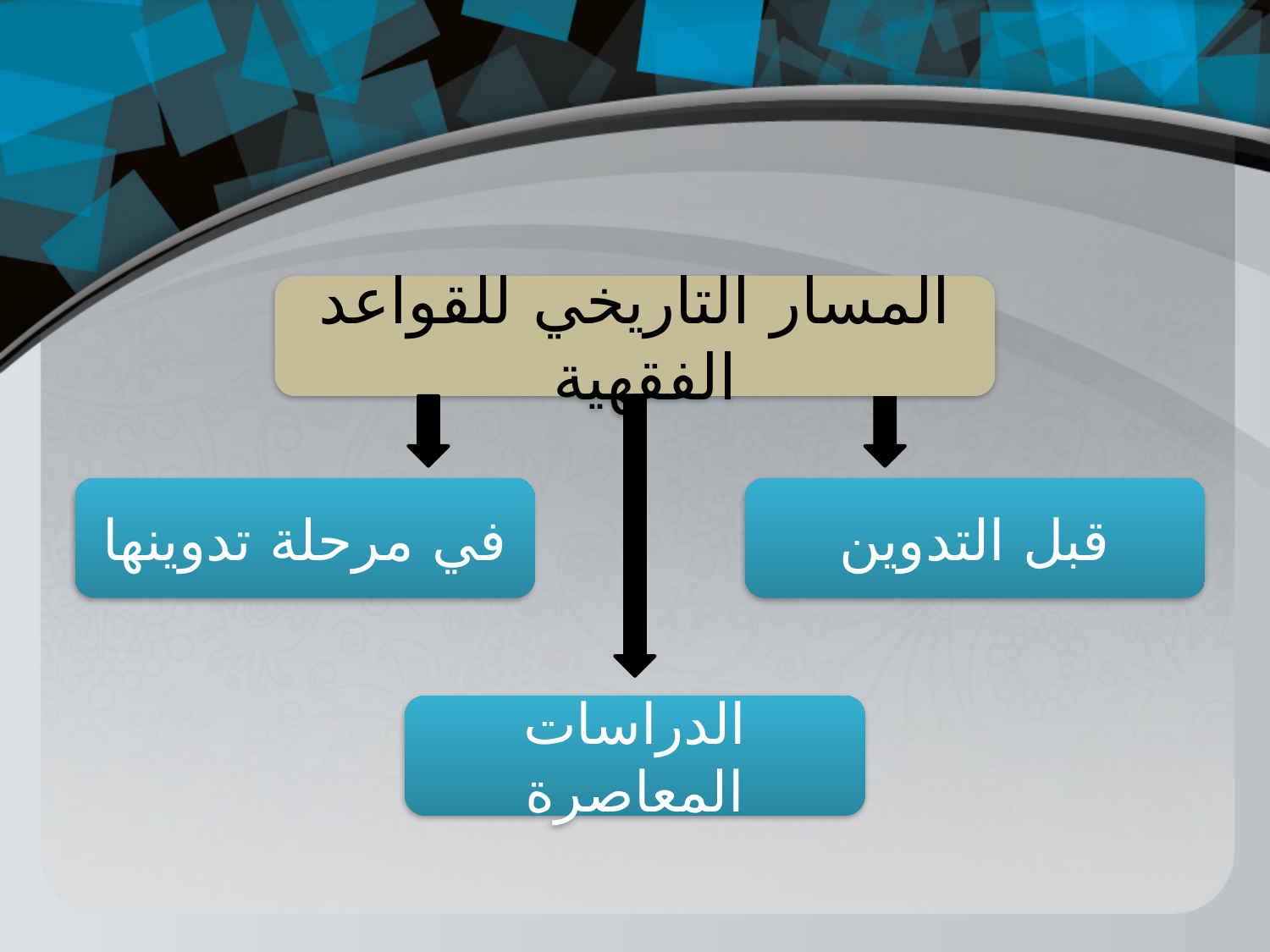

المسار التاريخي للقواعد الفقهية

في مرحلة تدوينها
قبل التدوين
الدراسات المعاصرة